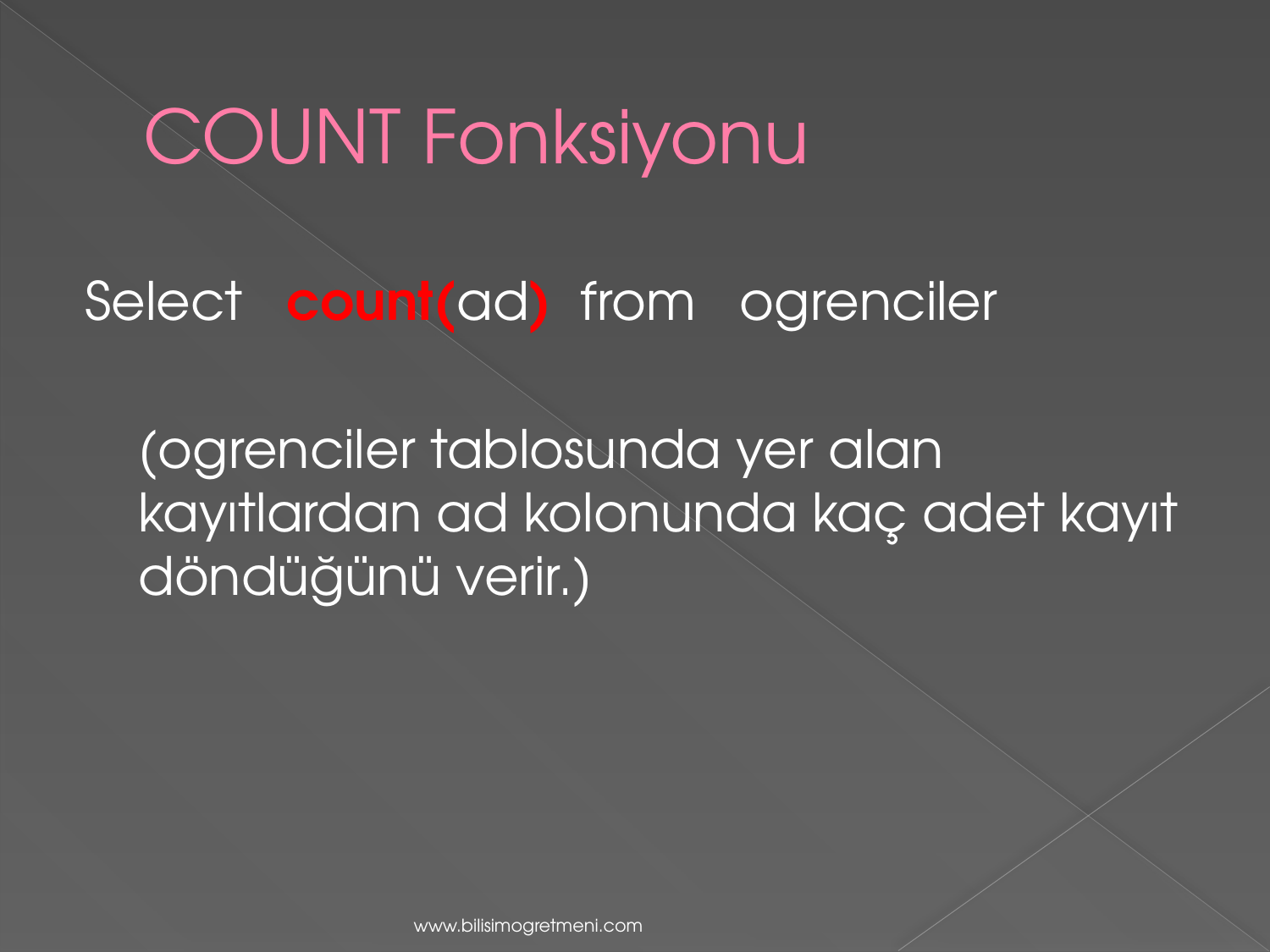

# COUNT Fonksiyonu
Select   count(ad)  from   ogrenciler

	(ogrenciler tablosunda yer alan kayıtlardan ad kolonunda kaç adet kayıt döndüğünü verir.)
www.bilisimogretmeni.com